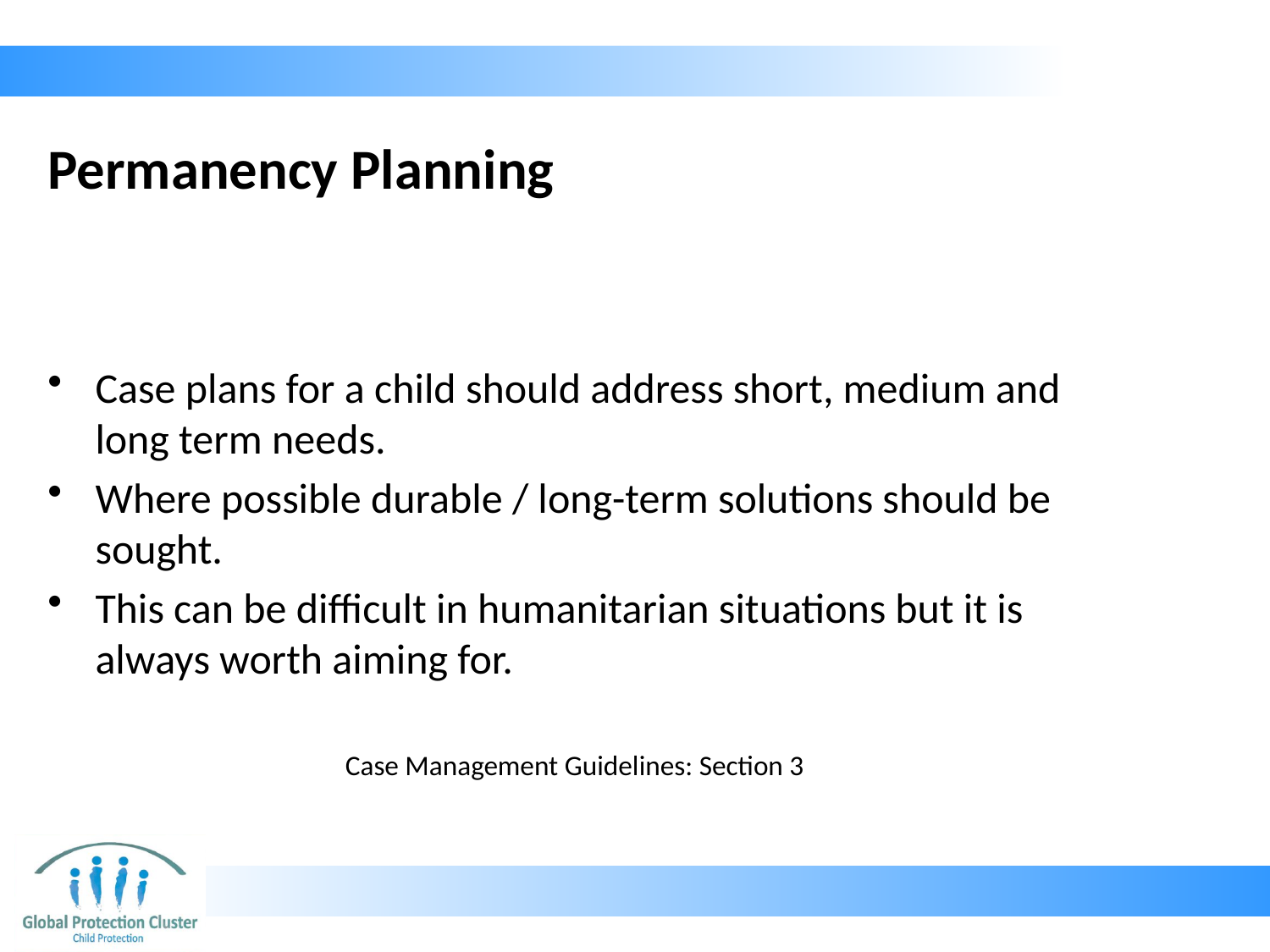

# Permanency Planning

Case plans for a child should address short, medium and long term needs.
Where possible durable / long-term solutions should be sought.
This can be difficult in humanitarian situations but it is always worth aiming for.

Case Management Guidelines: Section 3